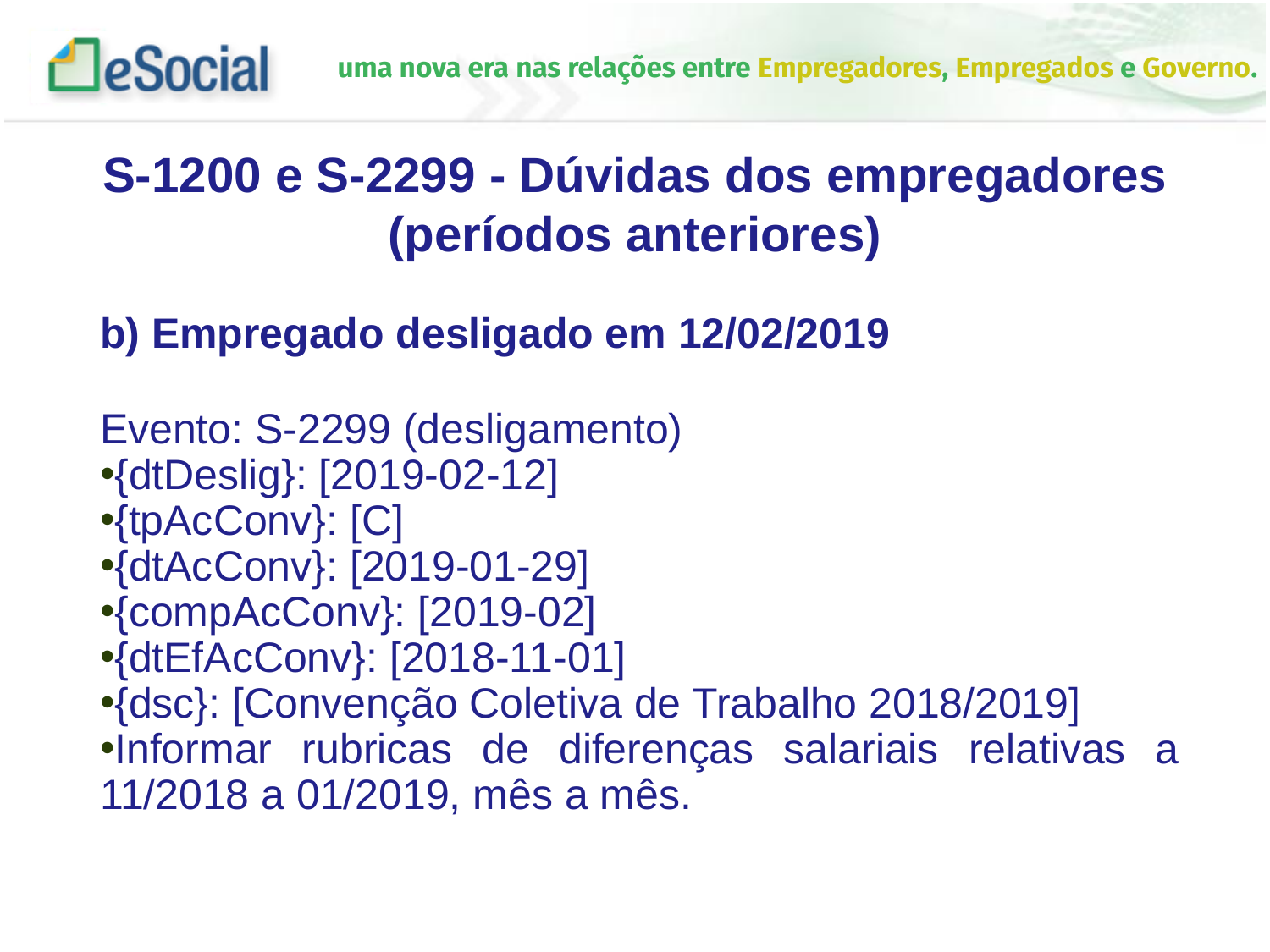

S-1200 e S-2299 - Dúvidas dos empregadores (períodos anteriores)
b) Empregado desligado em 12/02/2019

Evento: S-2299 (desligamento)
{dtDeslig}: [2019-02-12]
{tpAcConv}: [C]
{dtAcConv}: [2019-01-29]
{compAcConv}: [2019-02]
{dtEfAcConv}: [2018-11-01]
{dsc}: [Convenção Coletiva de Trabalho 2018/2019]
Informar rubricas de diferenças salariais relativas a 11/2018 a 01/2019, mês a mês.